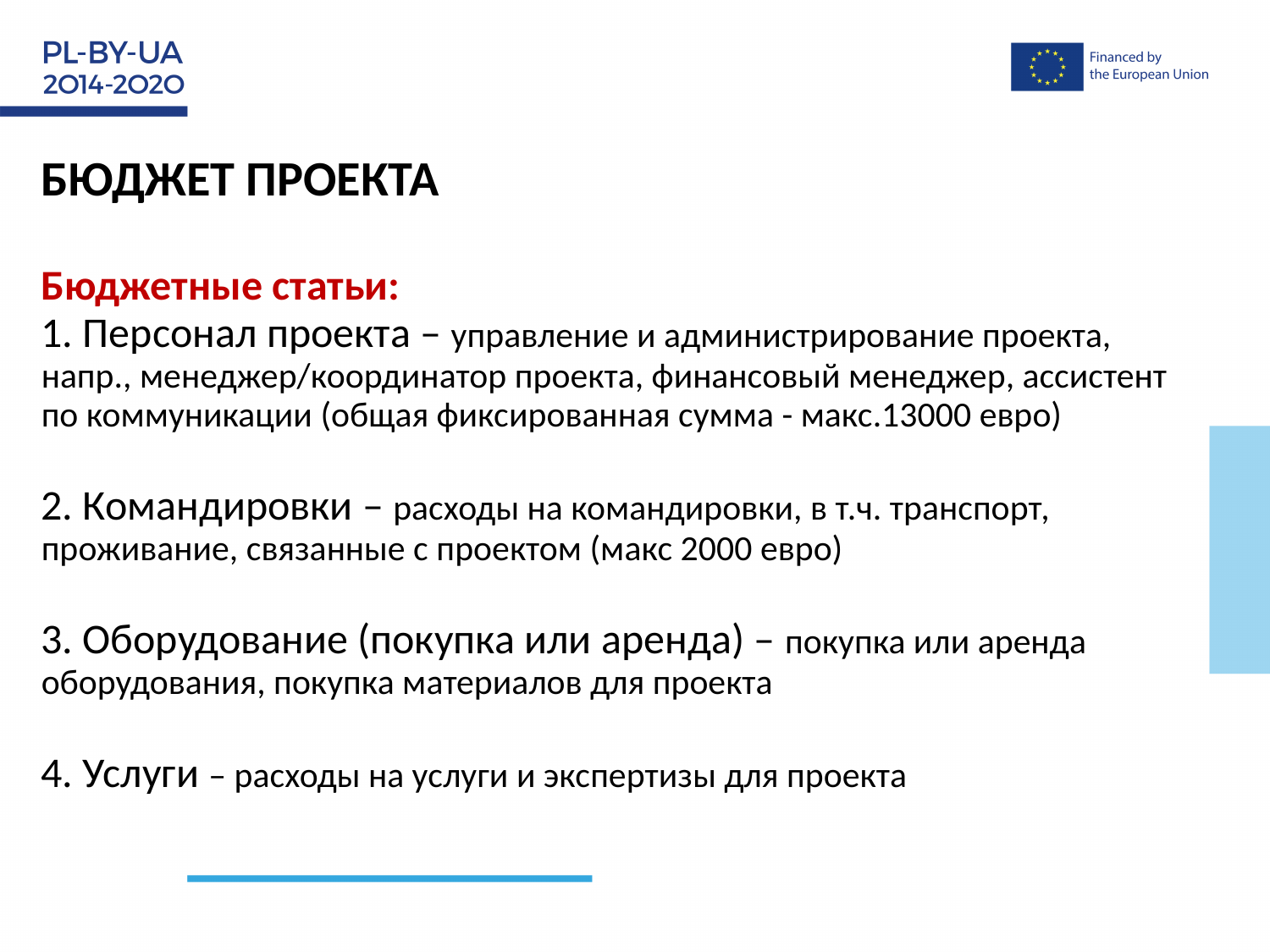

БЮДЖЕТ ПРОЕКТА

Бюджетные статьи:
1. Персонал проекта – управление и администрирование проекта, напр., менеджер/координатор проекта, финансовый менеджер, ассистент по коммуникации (общая фиксированная сумма - макс.13000 евро)

2. Командировки – расходы на командировки, в т.ч. транспорт, проживание, связанные с проектом (макс 2000 евро)

3. Оборудование (покупка или аренда) – покупка или аренда оборудования, покупка материалов для проекта

4. Услуги – расходы на услуги и экспертизы для проекта